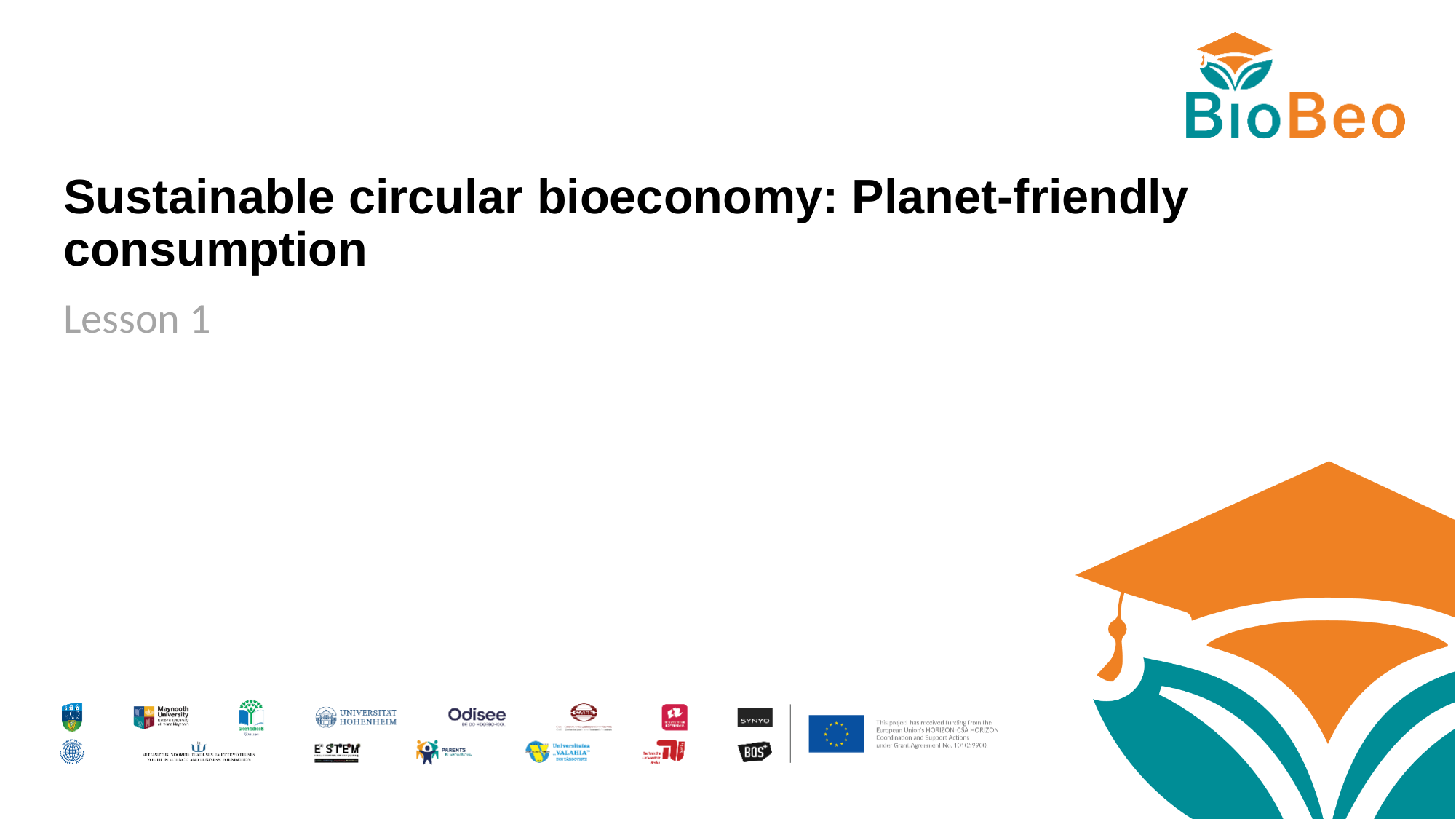

# Sustainable circular bioeconomy: Planet-friendly consumption
Lesson 1